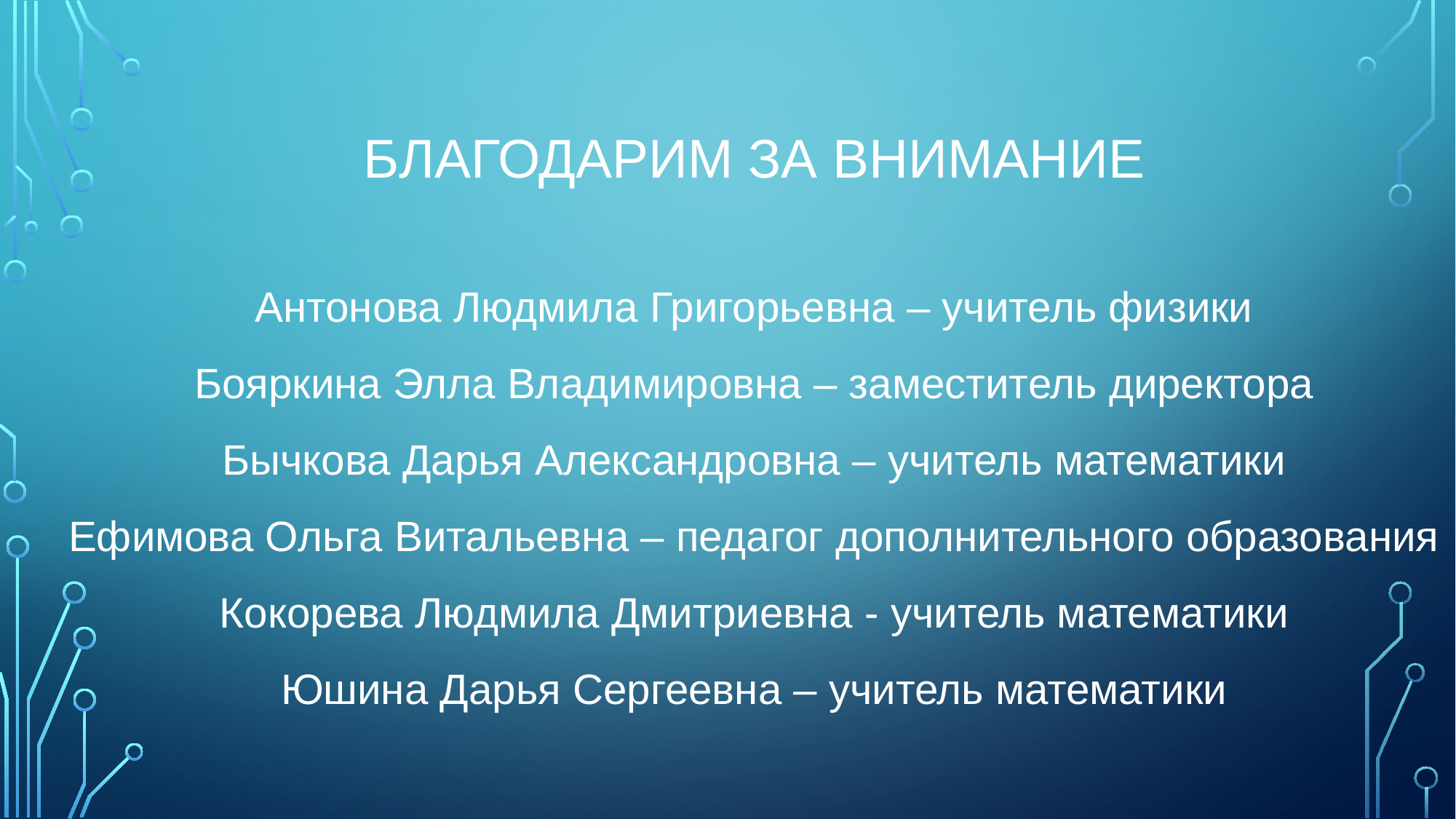

БЛАГОДАРИМ ЗА ВНИМАНИЕ

Антонова Людмила Григорьевна – учитель физики
Бояркина Элла Владимировна – заместитель директора
Бычкова Дарья Александровна – учитель математики
Ефимова Ольга Витальевна – педагог дополнительного образования
Кокорева Людмила Дмитриевна - учитель математики
Юшина Дарья Сергеевна – учитель математики